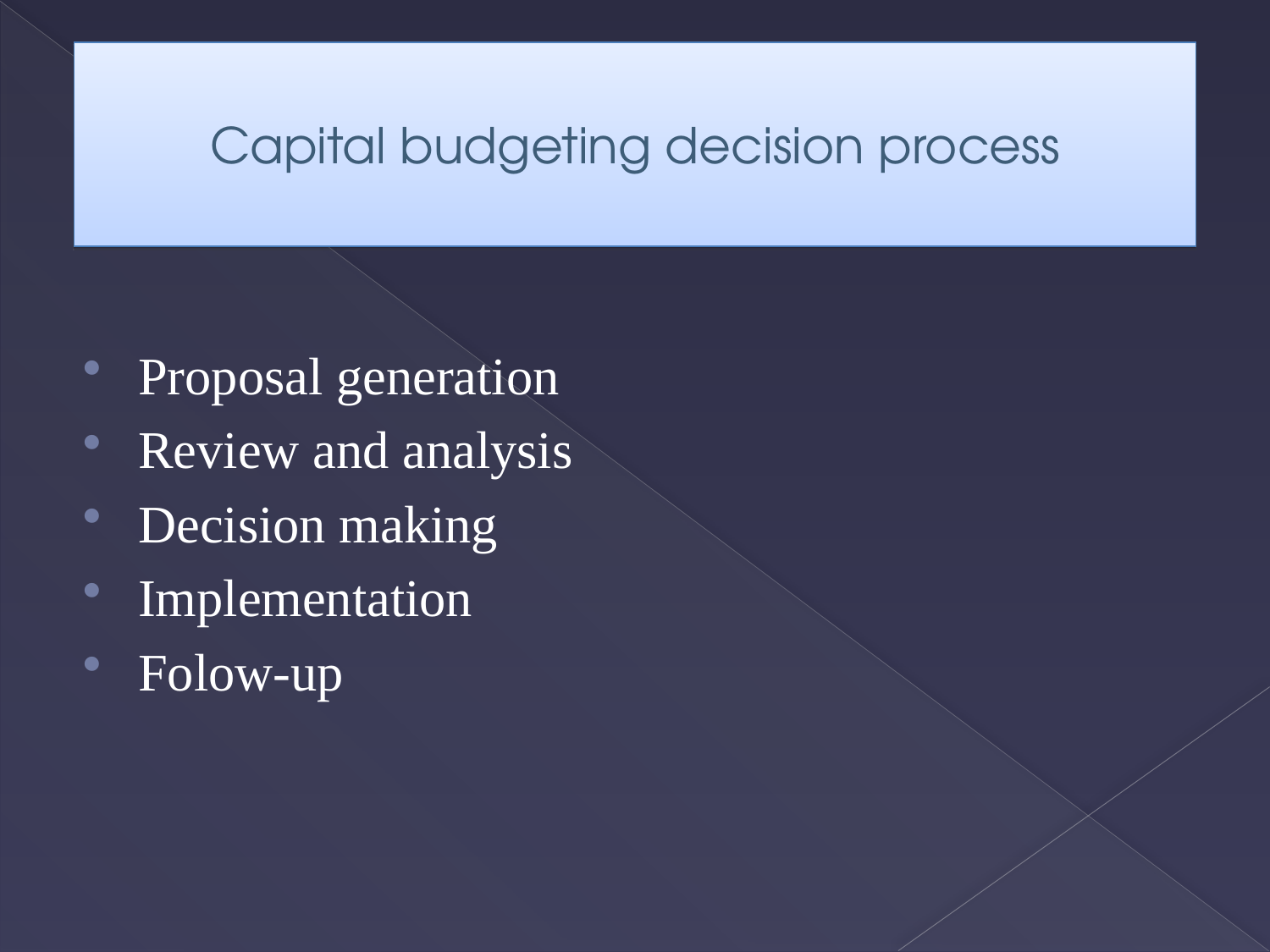

# Capital budgeting decision process
Capital budgeting decision process

Proposal generation
Review and analysis
Decision making
Implementation
Folow-up